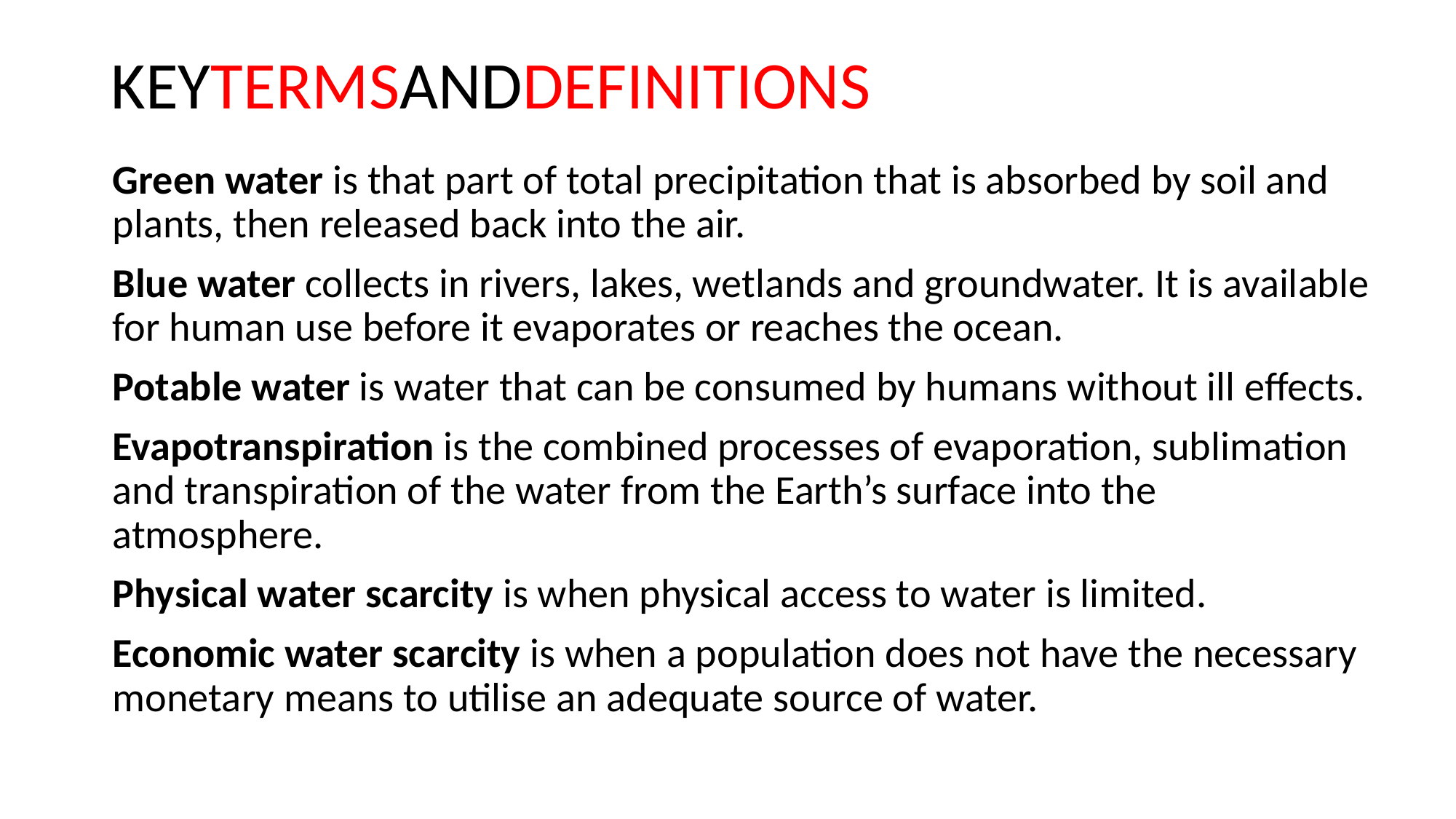

# KEYTERMSANDDEFINITIONS
Green water is that part of total precipitation that is absorbed by soil and plants, then released back into the air.
Blue water collects in rivers, lakes, wetlands and groundwater. It is available for human use before it evaporates or reaches the ocean.
Potable water is water that can be consumed by humans without ill effects.
Evapotranspiration is the combined processes of evaporation, sublimation and transpiration of the water from the Earth’s surface into the atmosphere.
Physical water scarcity is when physical access to water is limited.
Economic water scarcity is when a population does not have the necessary monetary means to utilise an adequate source of water.